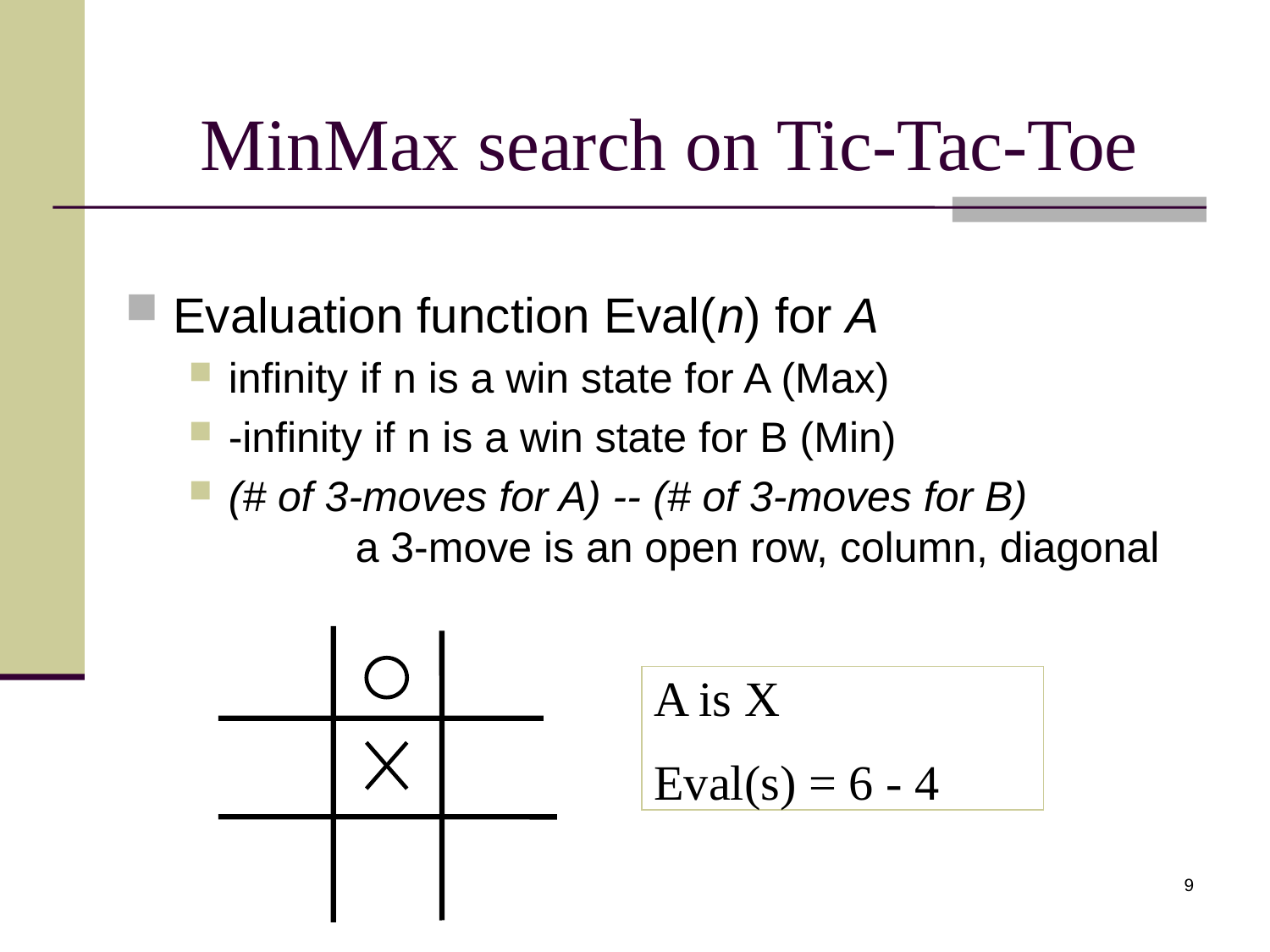

# MinMax search on Tic-Tac-Toe
Evaluation function Eval(n) for A
infinity if n is a win state for A (Max)
-infinity if n is a win state for B (Min)
(# of 3-moves for A) -- (# of 3-moves for B)		a 3-move is an open row, column, diagonal

A is X
Eval(s) = 6 - 4

9